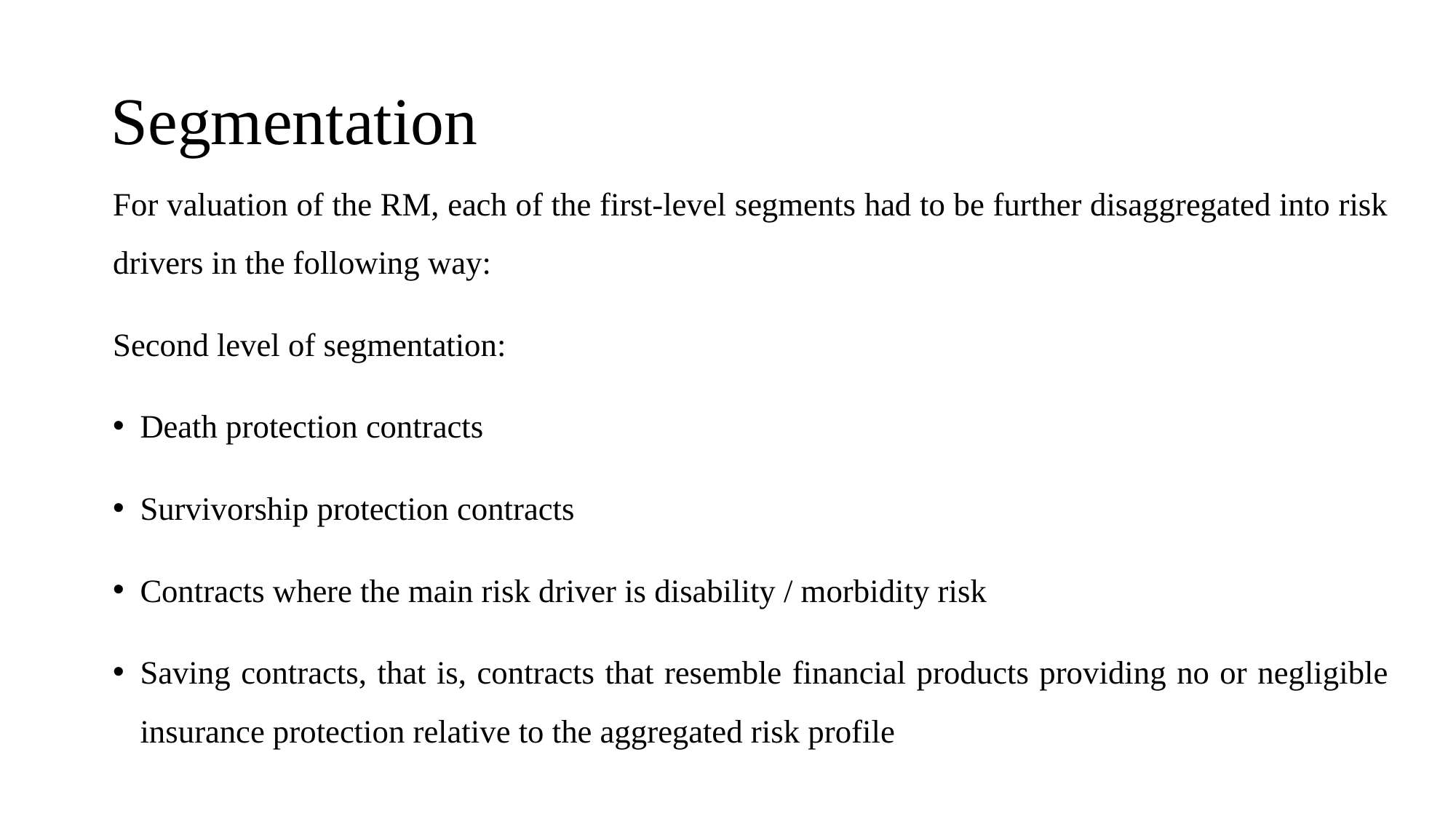

# Segmentation
For valuation of the RM, each of the first-level segments had to be further disaggregated into risk drivers in the following way:
Second level of segmentation:
Death protection contracts
Survivorship protection contracts
Contracts where the main risk driver is disability / morbidity risk
Saving contracts, that is, contracts that resemble financial products providing no or negligible insurance protection relative to the aggregated risk profile